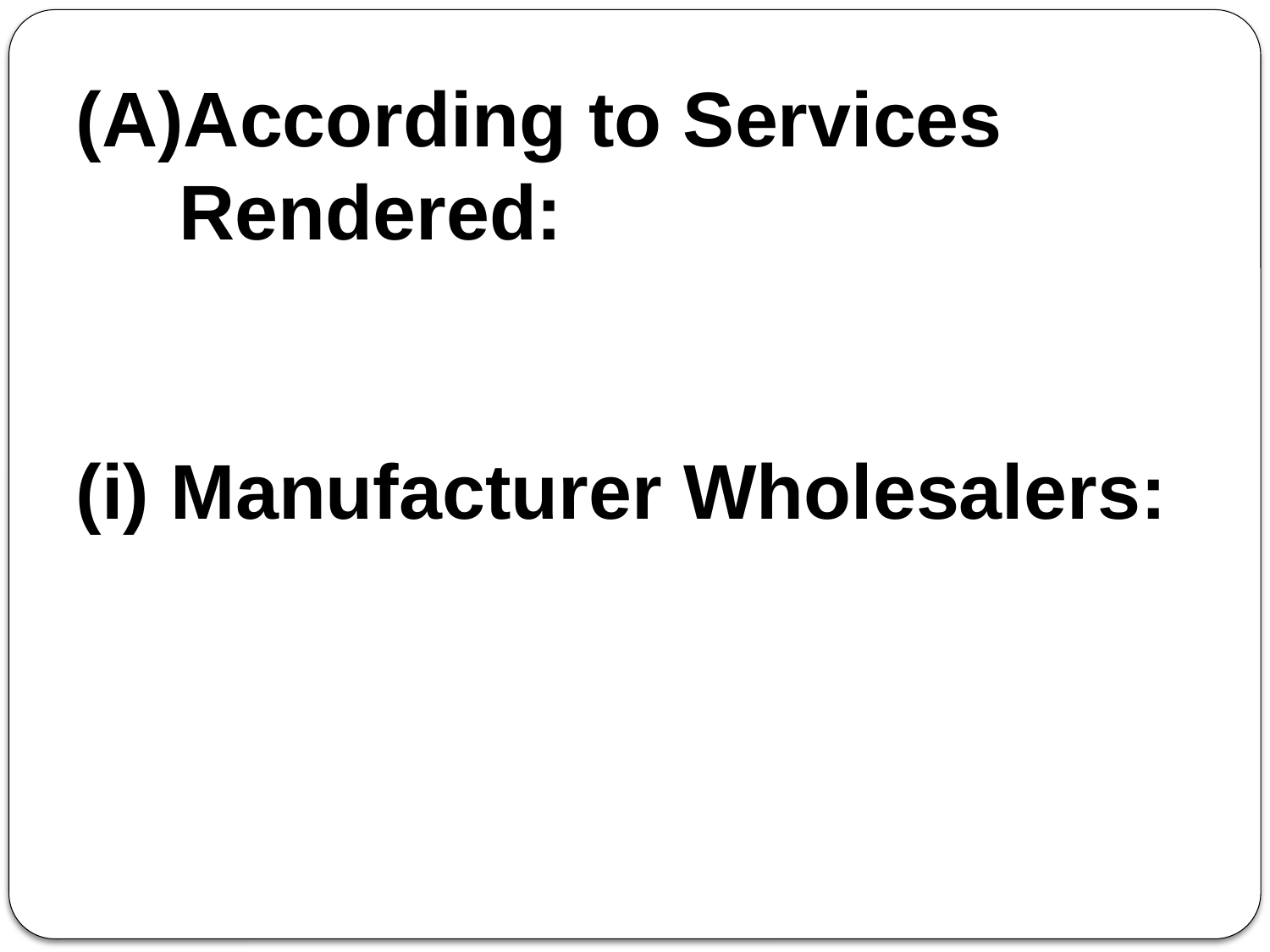

According to Services Rendered:

(i) Manufacturer Wholesalers: